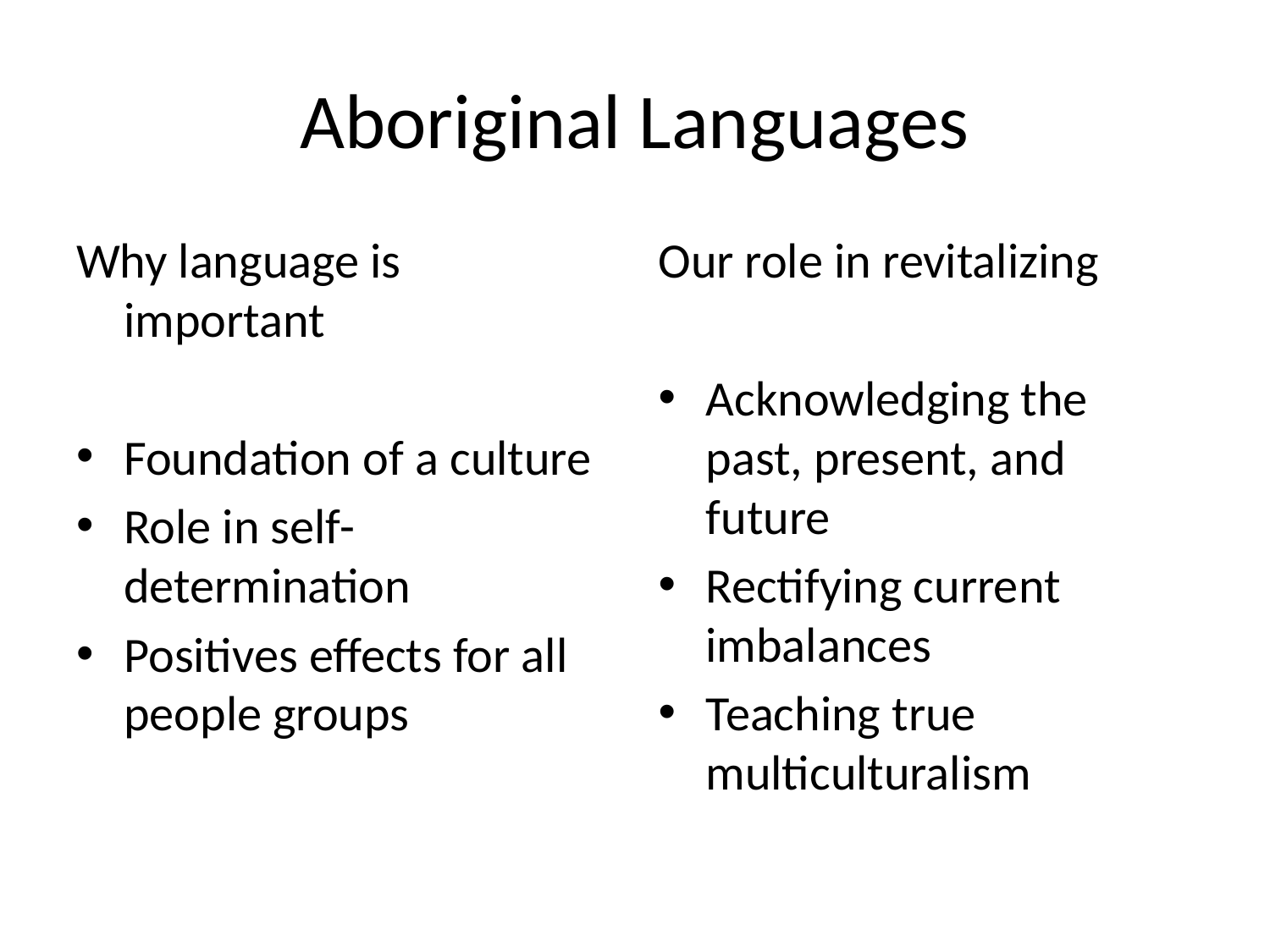

# Aboriginal Languages
Why language is important

Foundation of a culture
Role in self-determination
Positives effects for all people groups
Our role in revitalizing

Acknowledging the past, present, and future
Rectifying current imbalances
Teaching true multiculturalism